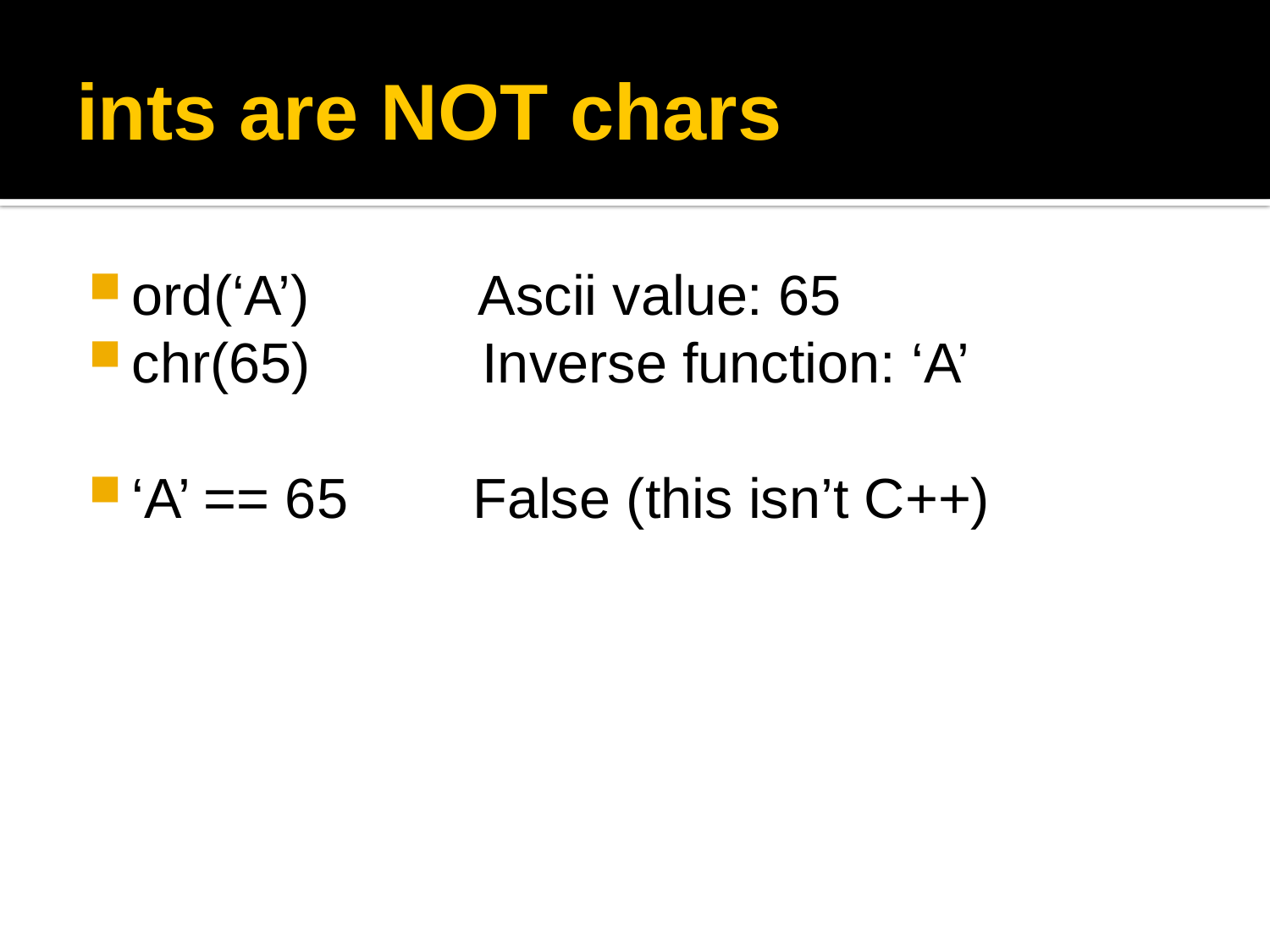

# ints are NOT chars
ord(‘A’)           Ascii value: 65
chr(65)           Inverse function: ‘A’

‘A’ == 65        False (this isn’t C++)